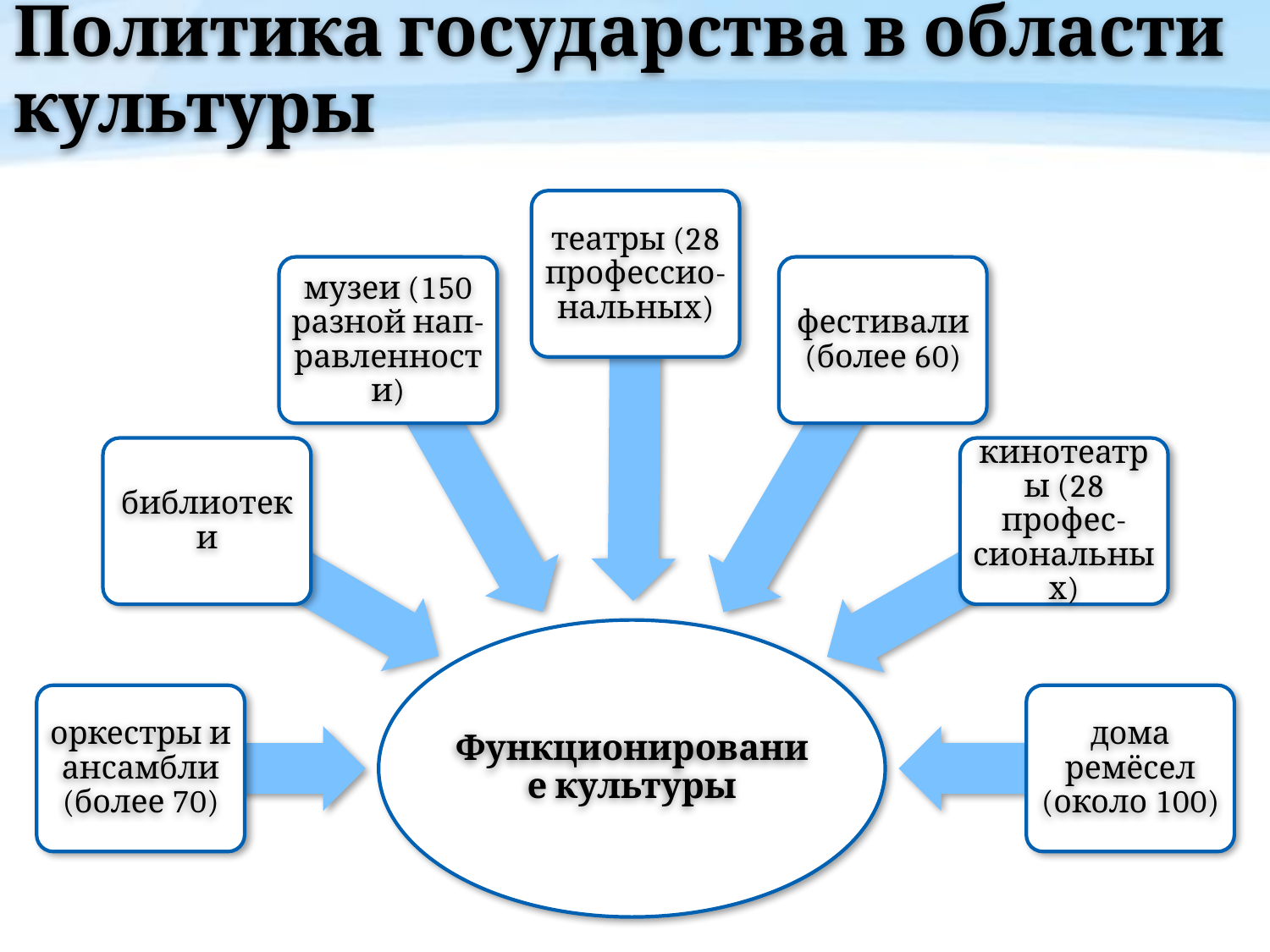

# Политика государства в области культуры

театры (28 профессио- нальных)

музеи (150 разной нап- равленности)
фестивали (более 60)

кинотеатры (28 профес- сиональных)
библиотеки

Функционирование культуры

оркестры и ансамбли (более 70)
дома ремёсел (около 100)